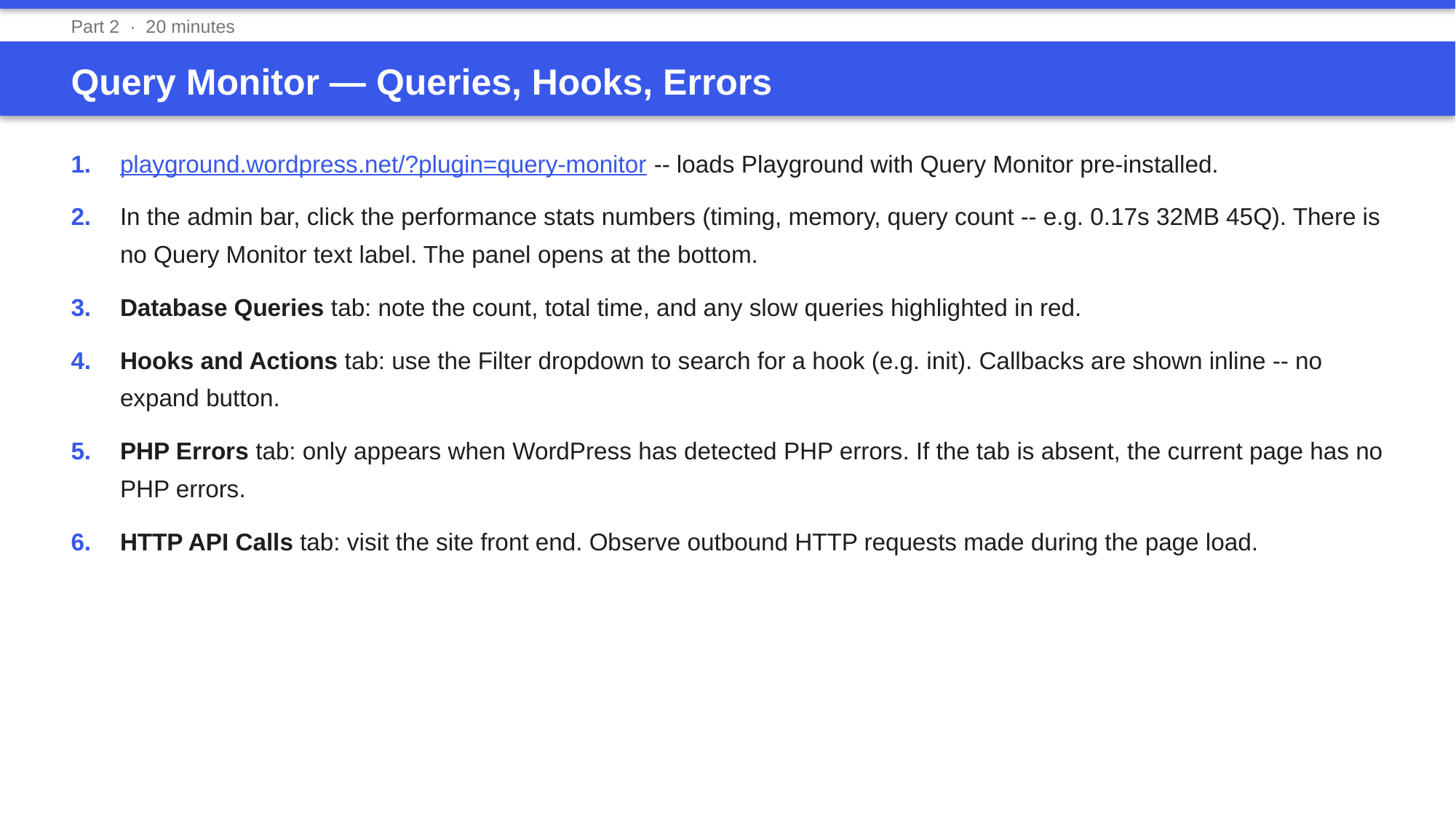

Part 2  ·  20 minutes

Query Monitor — Queries, Hooks, Errors
1.	playground.wordpress.net/?plugin=query-monitor -- loads Playground with Query Monitor pre-installed.
2.	In the admin bar, click the performance stats numbers (timing, memory, query count -- e.g. 0.17s 32MB 45Q). There is no Query Monitor text label. The panel opens at the bottom.
3.	Database Queries tab: note the count, total time, and any slow queries highlighted in red.
4.	Hooks and Actions tab: use the Filter dropdown to search for a hook (e.g. init). Callbacks are shown inline -- no expand button.
5.	PHP Errors tab: only appears when WordPress has detected PHP errors. If the tab is absent, the current page has no PHP errors.
6.	HTTP API Calls tab: visit the site front end. Observe outbound HTTP requests made during the page load.